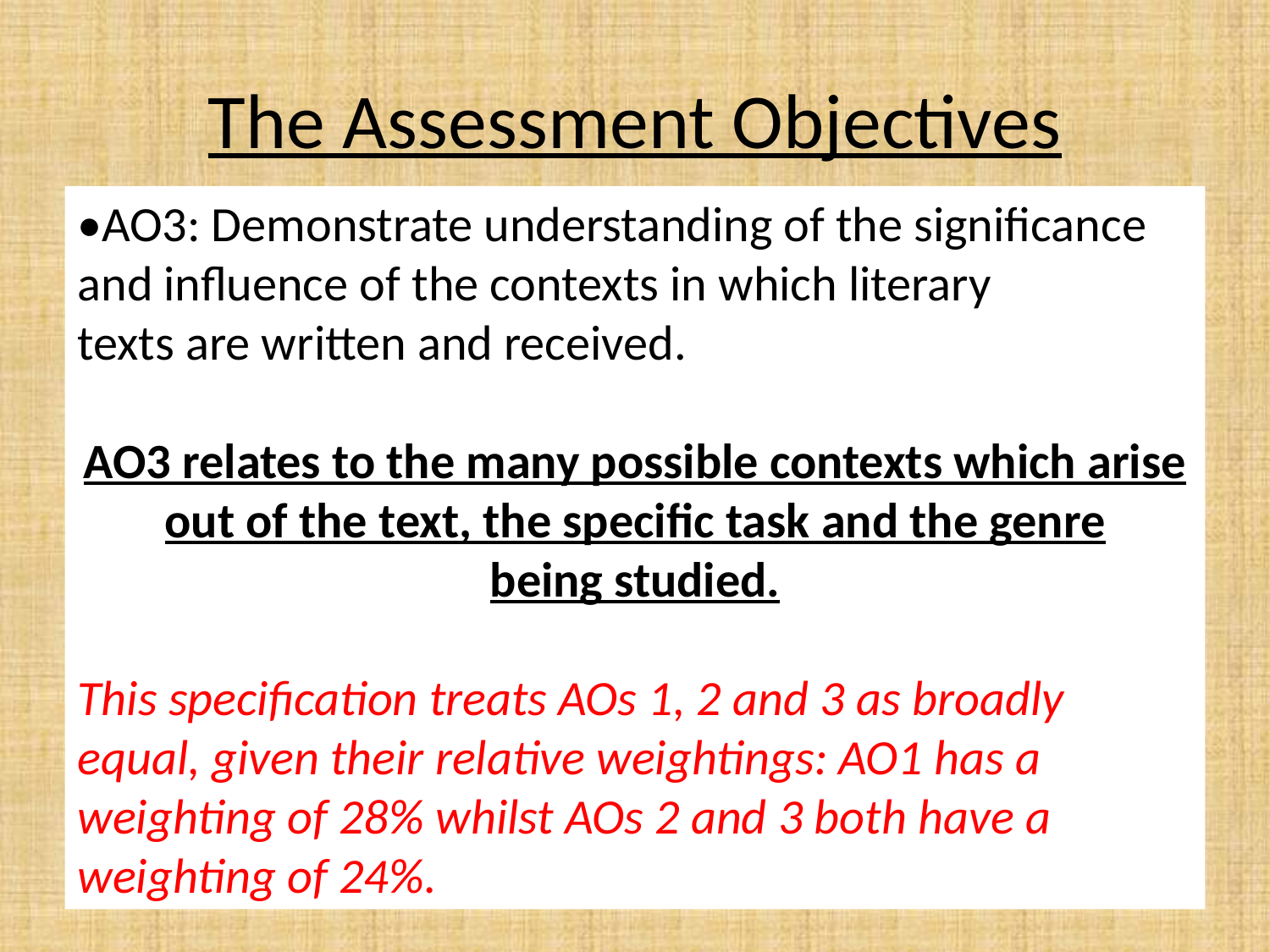

# The Assessment Objectives
•AO3: Demonstrate understanding of the significance and influence of the contexts in which literary
texts are written and received.

AO3 relates to the many possible contexts which arise out of the text, the specific task and the genre
being studied.

This specification treats AOs 1, 2 and 3 as broadly equal, given their relative weightings: AO1 has a
weighting of 28% whilst AOs 2 and 3 both have a weighting of 24%.